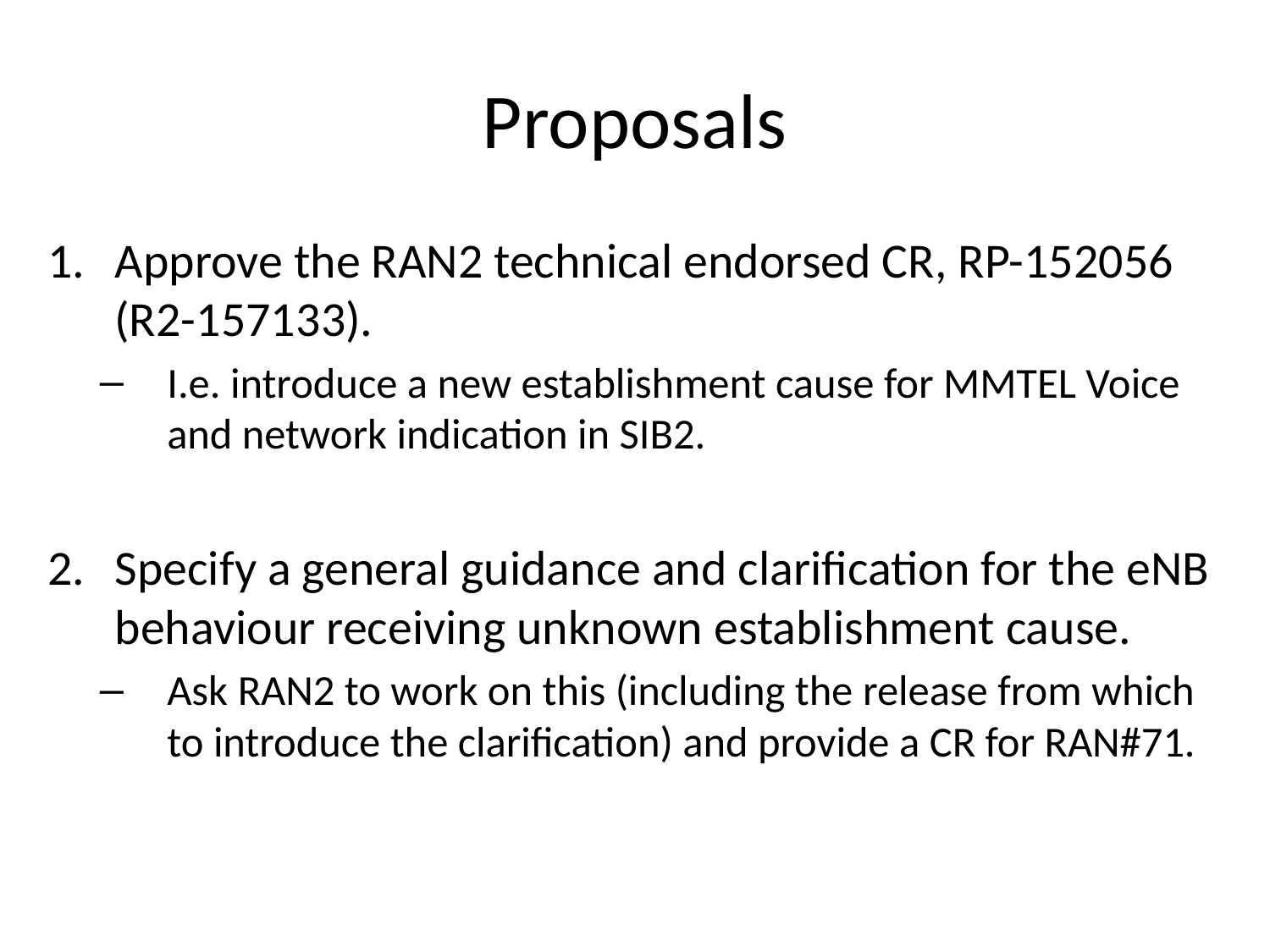

# Proposals
Approve the RAN2 technical endorsed CR, RP-152056 (R2-157133).
I.e. introduce a new establishment cause for MMTEL Voice and network indication in SIB2.

Specify a general guidance and clarification for the eNB behaviour receiving unknown establishment cause.
Ask RAN2 to work on this (including the release from which to introduce the clarification) and provide a CR for RAN#71.